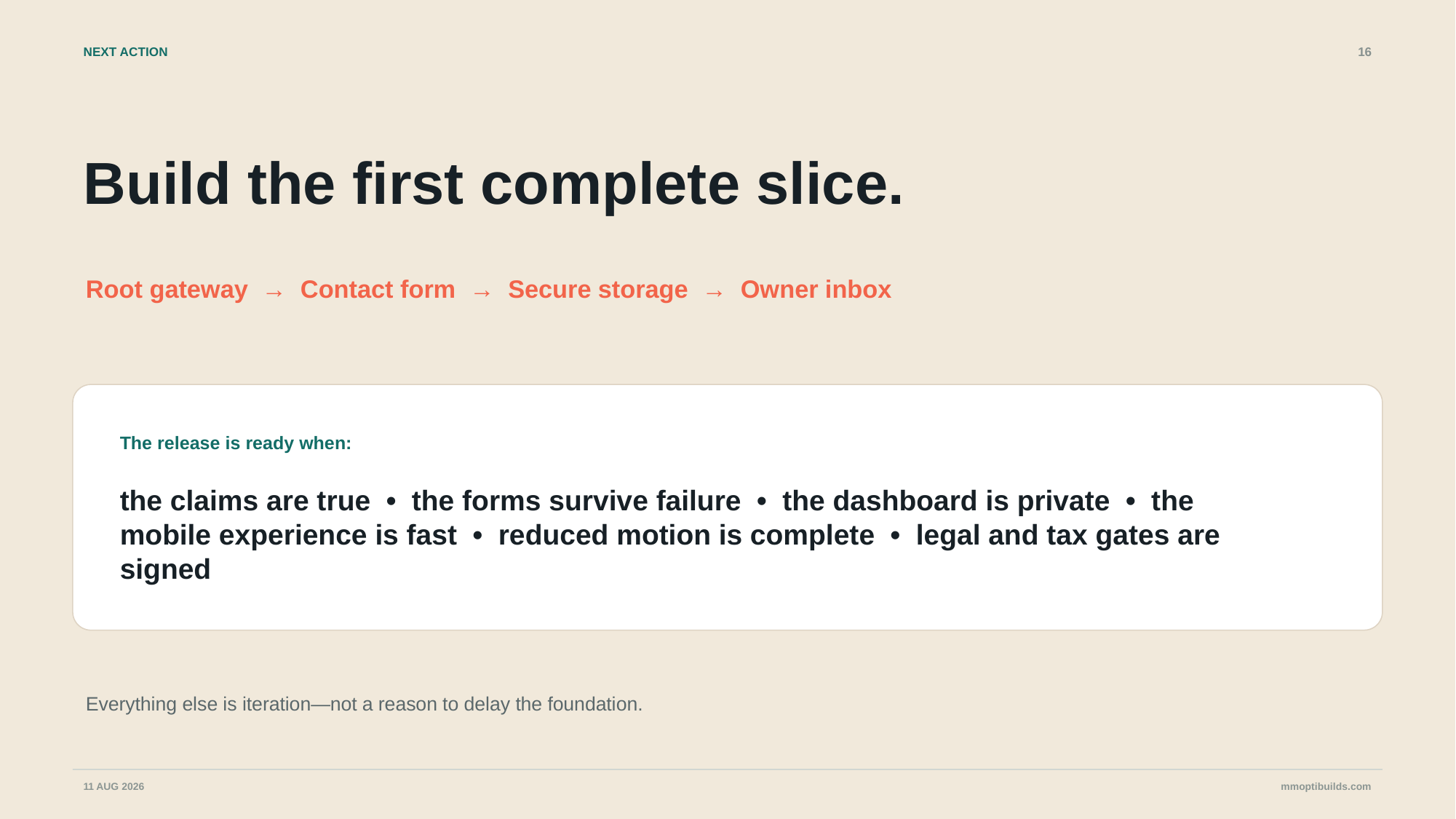

NEXT ACTION
16
Build the first complete slice.
Root gateway  →  Contact form  →  Secure storage  →  Owner inbox

The release is ready when:
the claims are true  •  the forms survive failure  •  the dashboard is private  •  the mobile experience is fast  •  reduced motion is complete  •  legal and tax gates are signed
Everything else is iteration—not a reason to delay the foundation.

11 AUG 2026
mmoptibuilds.com